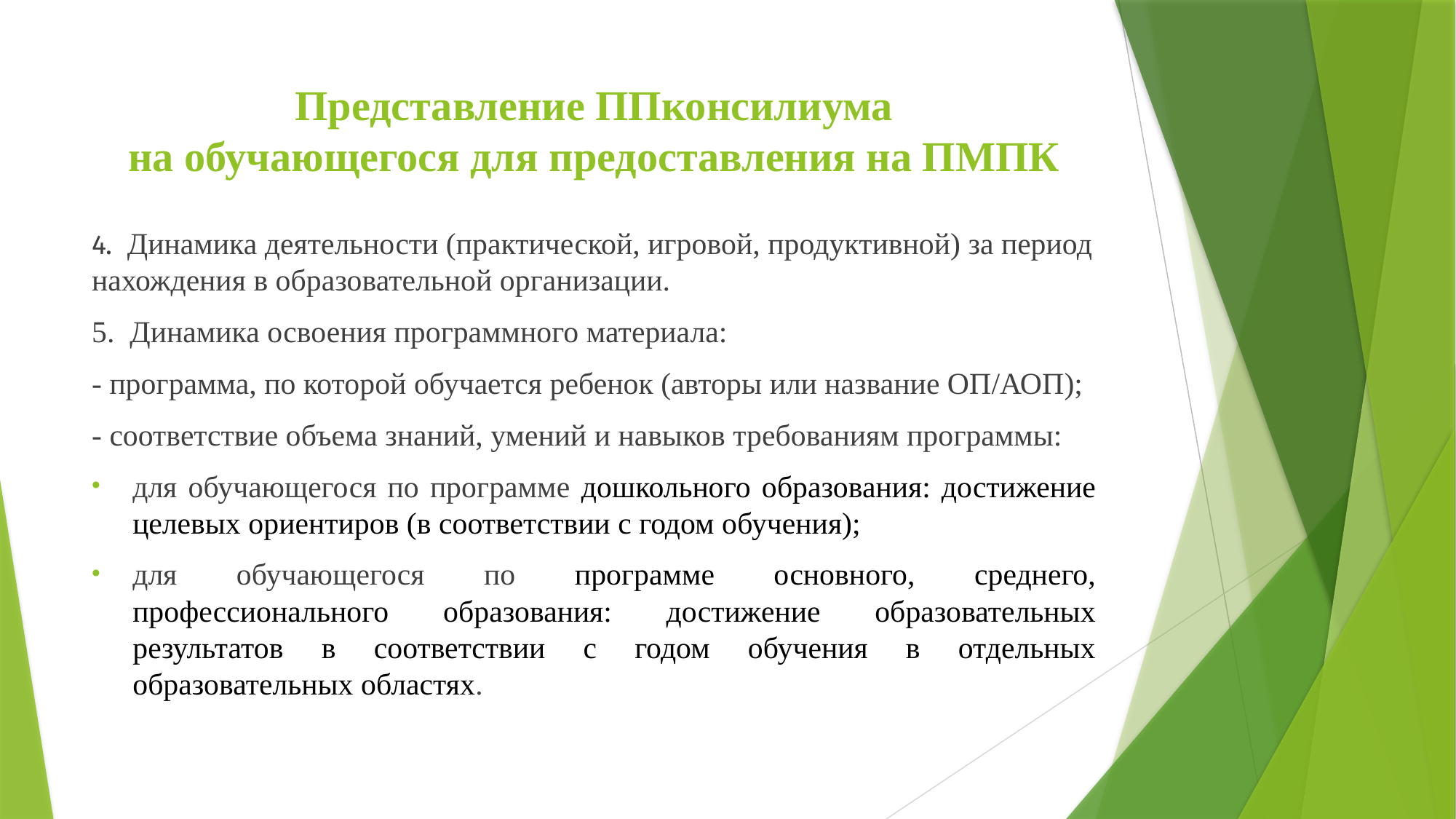

# Представление ППконсилиума на обучающегося для предоставления на ПМПК
4.  Динамика деятельности (практической, игровой, продуктивной) за период нахождения в образовательной организации.
5.  Динамика освоения программного материала:
- программа, по которой обучается ребенок (авторы или название ОП/АОП);
- соответствие объема знаний, умений и навыков требованиям программы:
для обучающегося по программе дошкольного образования: достижение целевых ориентиров (в соответствии с годом обучения);
для обучающегося по программе основного, среднего, профессионального образования: достижение образовательных результатов в соответствии с годом обучения в отдельных образовательных областях.